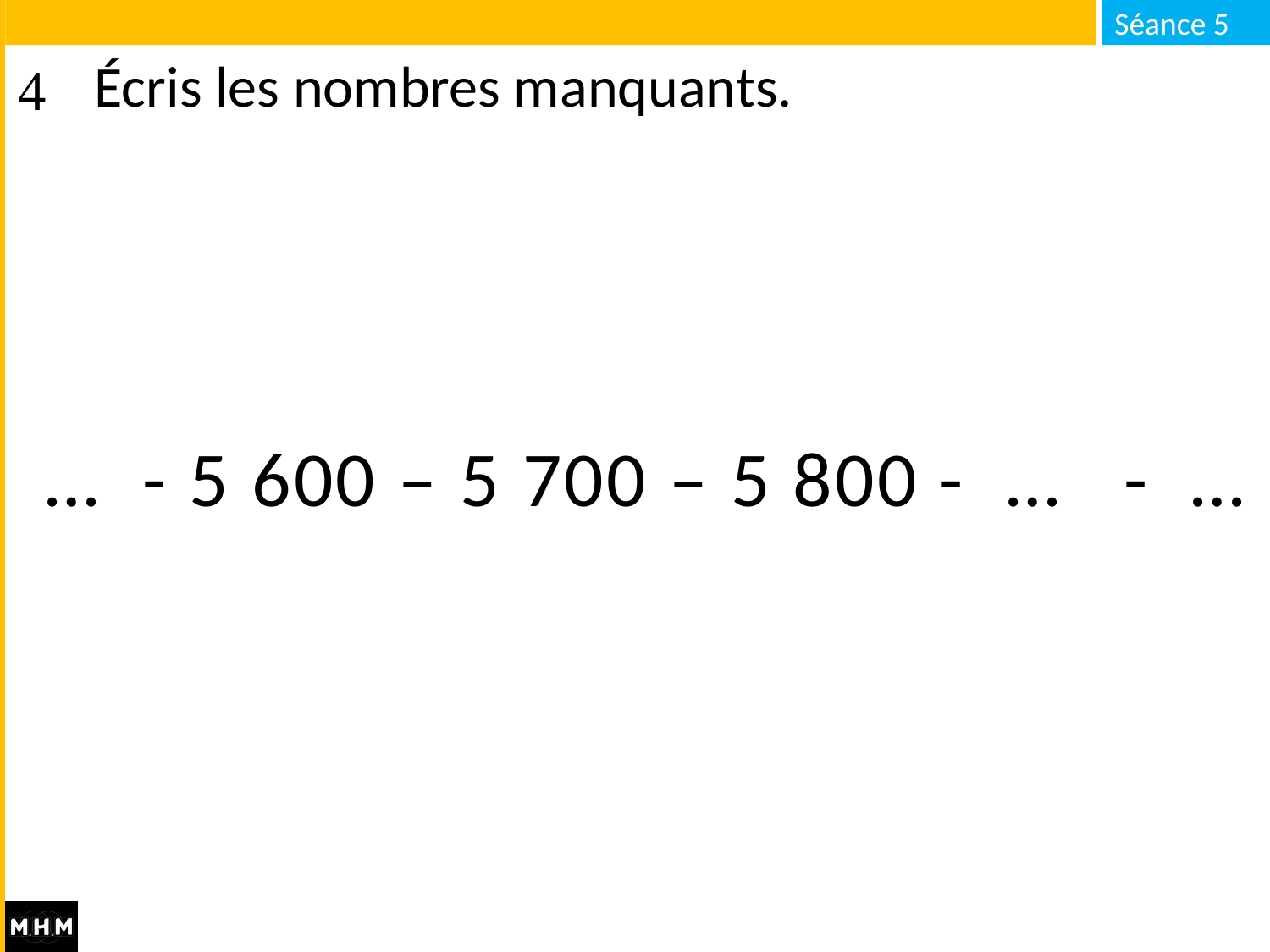

# Écris les nombres manquants.
…  - 5 600 – 5 700 – 5 800 -  …   -  …